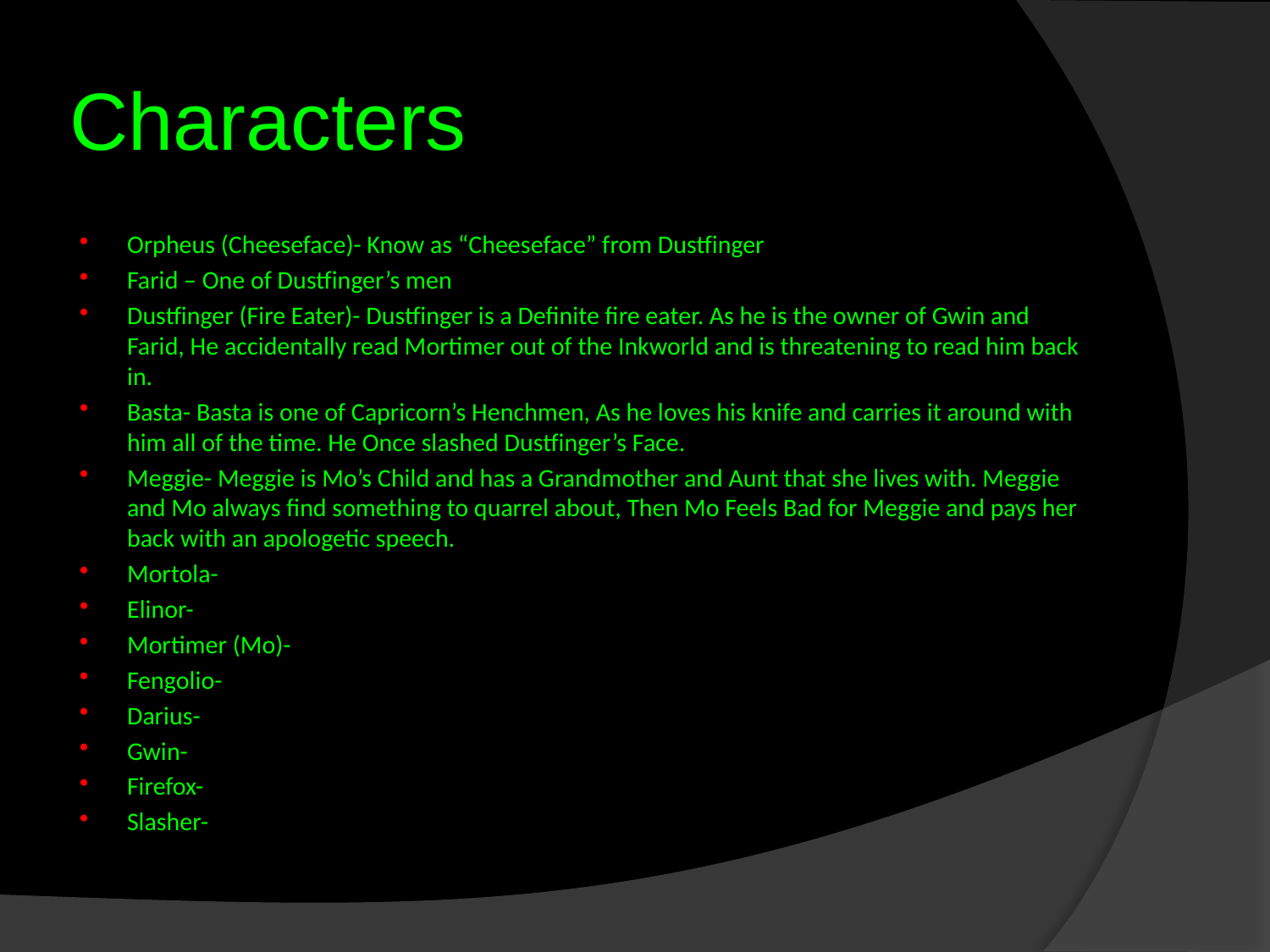

# Characters
Orpheus (Cheeseface)- Know as “Cheeseface” from Dustfinger
Farid – One of Dustfinger’s men
Dustfinger (Fire Eater)- Dustfinger is a Definite fire eater. As he is the owner of Gwin and Farid, He accidentally read Mortimer out of the Inkworld and is threatening to read him back in.
Basta- Basta is one of Capricorn’s Henchmen, As he loves his knife and carries it around with him all of the time. He Once slashed Dustfinger’s Face.
Meggie- Meggie is Mo’s Child and has a Grandmother and Aunt that she lives with. Meggie and Mo always find something to quarrel about, Then Mo Feels Bad for Meggie and pays her back with an apologetic speech.
Mortola-
Elinor-
Mortimer (Mo)-
Fengolio-
Darius-
Gwin-
Firefox-
Slasher-